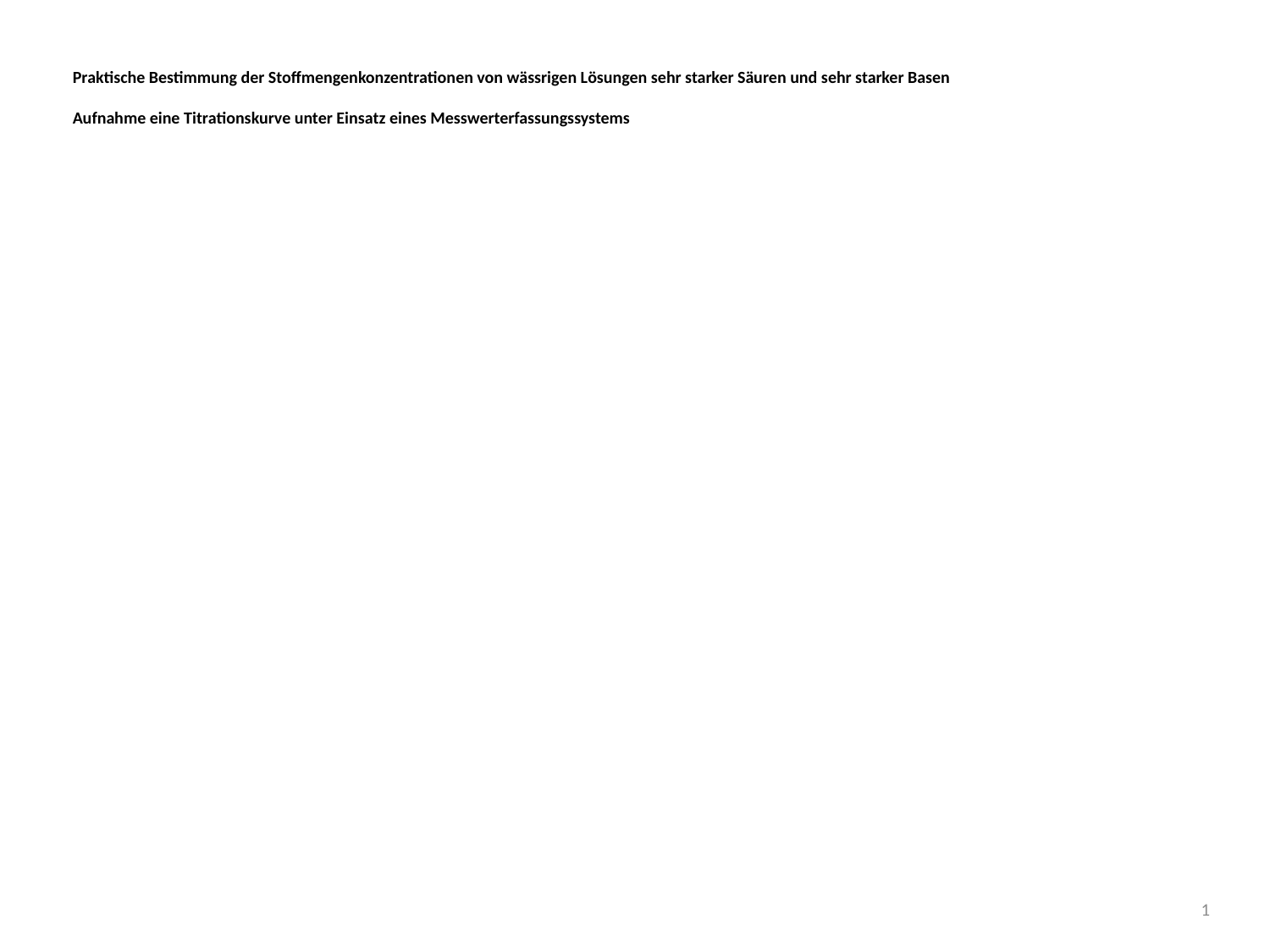

# Praktische Bestimmung der Stoffmengenkonzentrationen von wässrigen Lösungen sehr starker Säuren und sehr starker Basen Aufnahme eine Titrationskurve unter Einsatz eines Messwerterfassungssystems
1